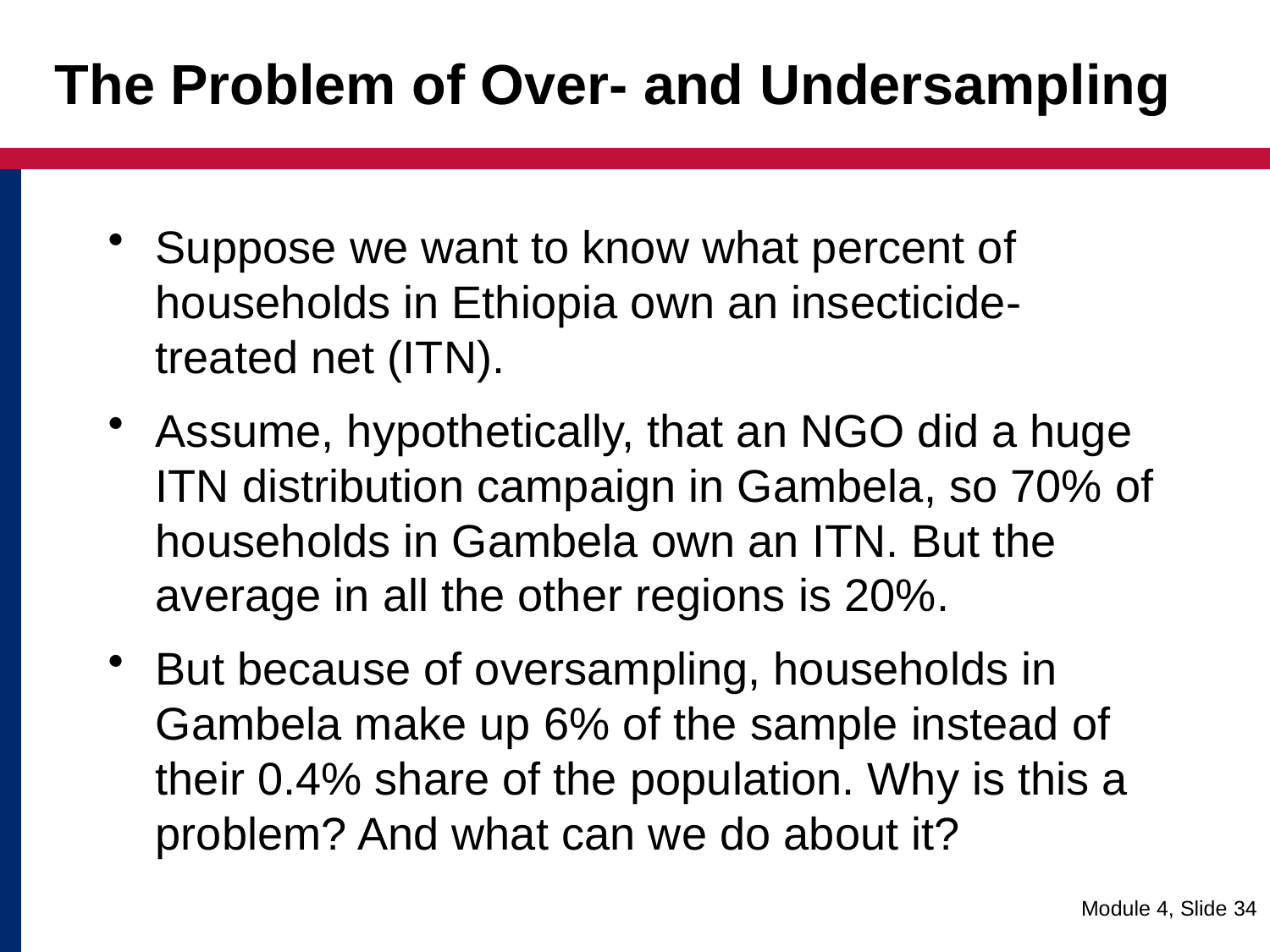

# The Problem of Over- and Undersampling
Suppose we want to know what percent of households in Ethiopia own an insecticide-treated net (ITN).
Assume, hypothetically, that an NGO did a huge ITN distribution campaign in Gambela, so 70% of households in Gambela own an ITN. But the average in all the other regions is 20%.
But because of oversampling, households in Gambela make up 6% of the sample instead of their 0.4% share of the population. Why is this a problem? And what can we do about it?

Module 4, Slide 34